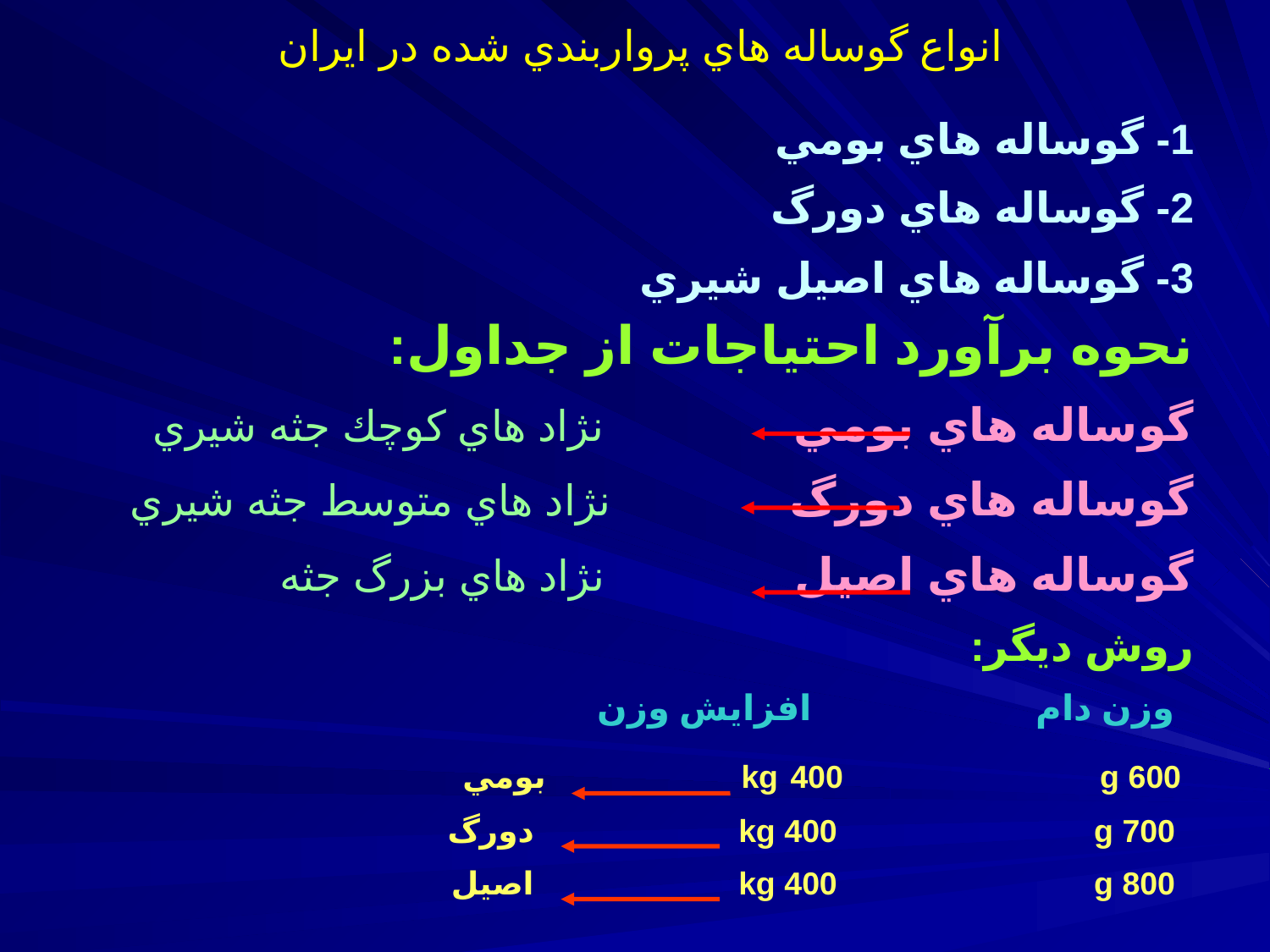

# انواع گوساله هاي پرواربندي شده در ايران
1- گوساله هاي بومي
2- گوساله هاي دورگ
3- گوساله هاي اصيل شيري
نحوه برآورد احتياجات از جداول:
گوساله هاي بومي                نژاد هاي كوچك جثه شيري
گوساله هاي دورگ               نژاد هاي متوسط جثه شيري
گوساله هاي اصيل                نژاد هاي بزرگ جثه
روش ديگر:
  وزن دام                       افزايش وزن
 kg 400                             g 600                      بومي
  kg 400                             g 700                       دورگ
  kg 400                             g 800                       اصيل